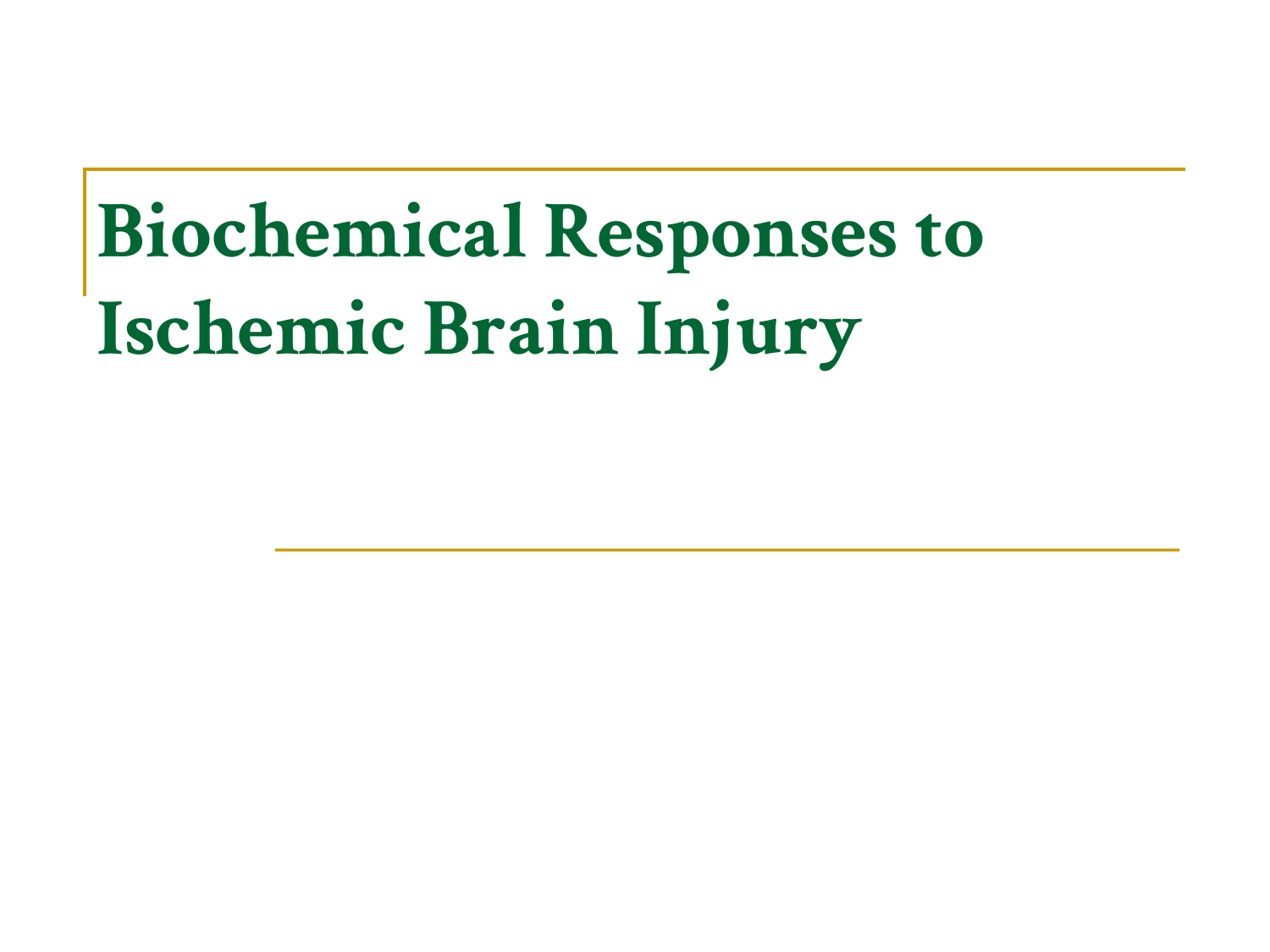

# Biochemical Responses to  Ischemic Brain Injury